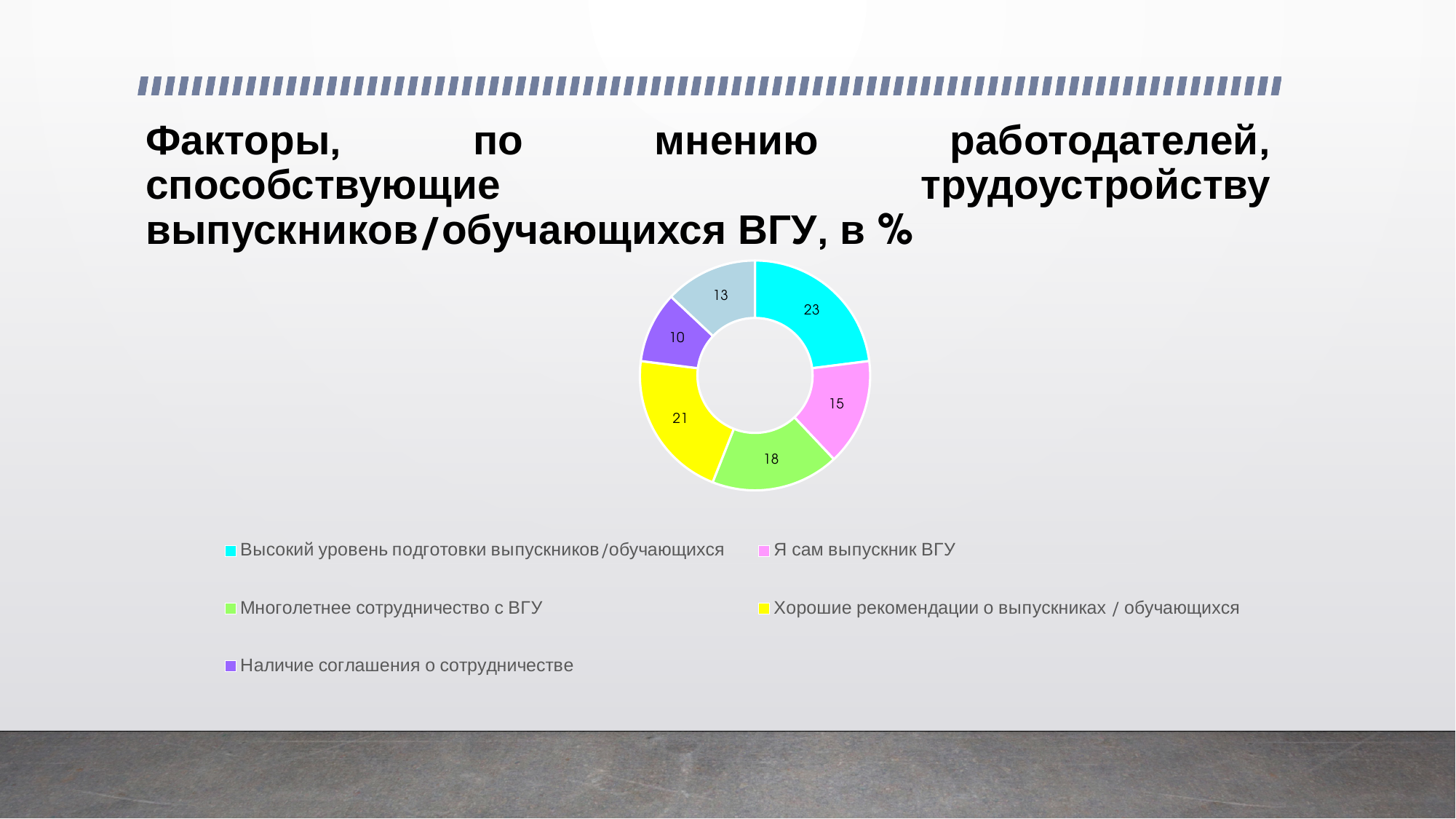

# Факторы, по мнению работодателей, способствующие трудоустройству выпускников/обучающихся ВГУ, в %

### Chart

| Category | Продажи |
|---|---|
| Высокий уровень подготовки выпускников/обучающихся | 23.0 |
| Я сам выпускник ВГУ | 15.0 |
| Многолетнее сотрудничество с ВГУ | 18.0 |
| Хорошие рекомендации о выпускниках / обучающихся | 21.0 |
| Наличие соглашения о сотрудничестве | 10.0 |
| Наличие договора на практику | 13.0 |